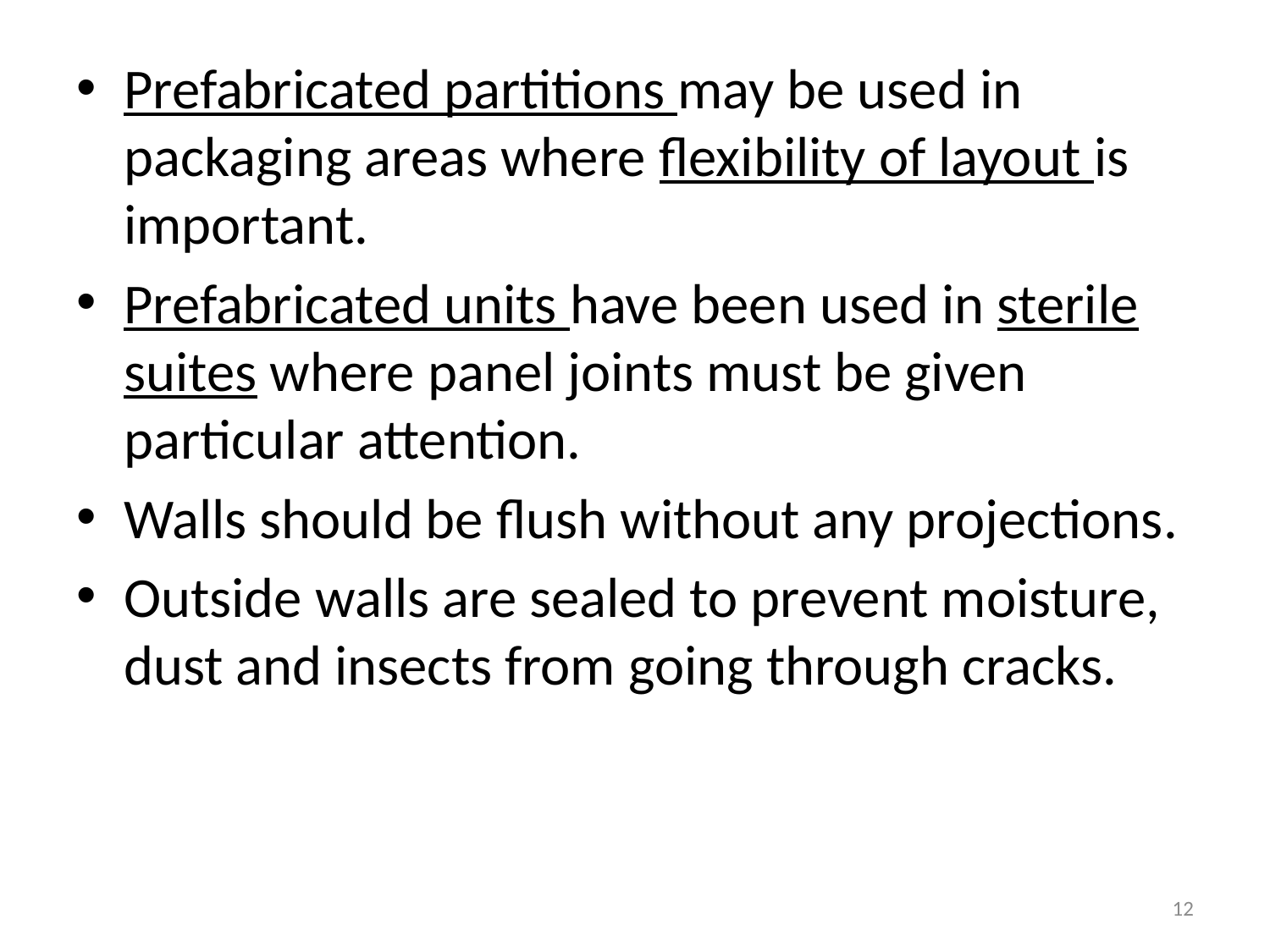

Prefabricated partitions may be used in packaging areas where flexibility of layout is important.
Prefabricated units have been used in sterile suites where panel joints must be given particular attention.
Walls should be flush without any projections.
Outside walls are sealed to prevent moisture, dust and insects from going through cracks.

12